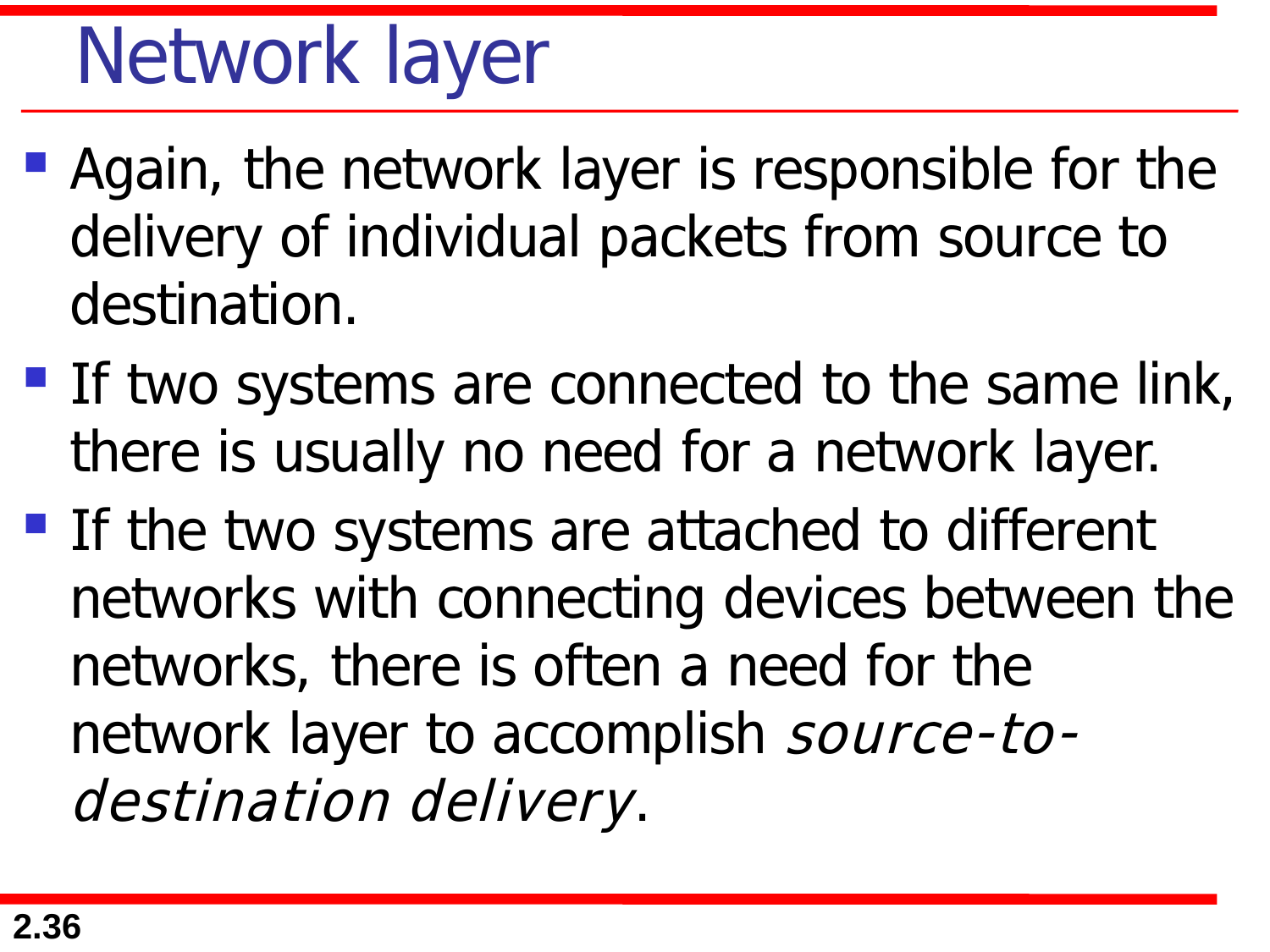

# Network layer

Again, the network layer is responsible for the delivery of individual packets from source to destination.
If two systems are connected to the same link, there is usually no need for a network layer.
If the two systems are attached to different networks with connecting devices between the networks, there is often a need for the network layer to accomplish source-to-destination delivery.

2.36